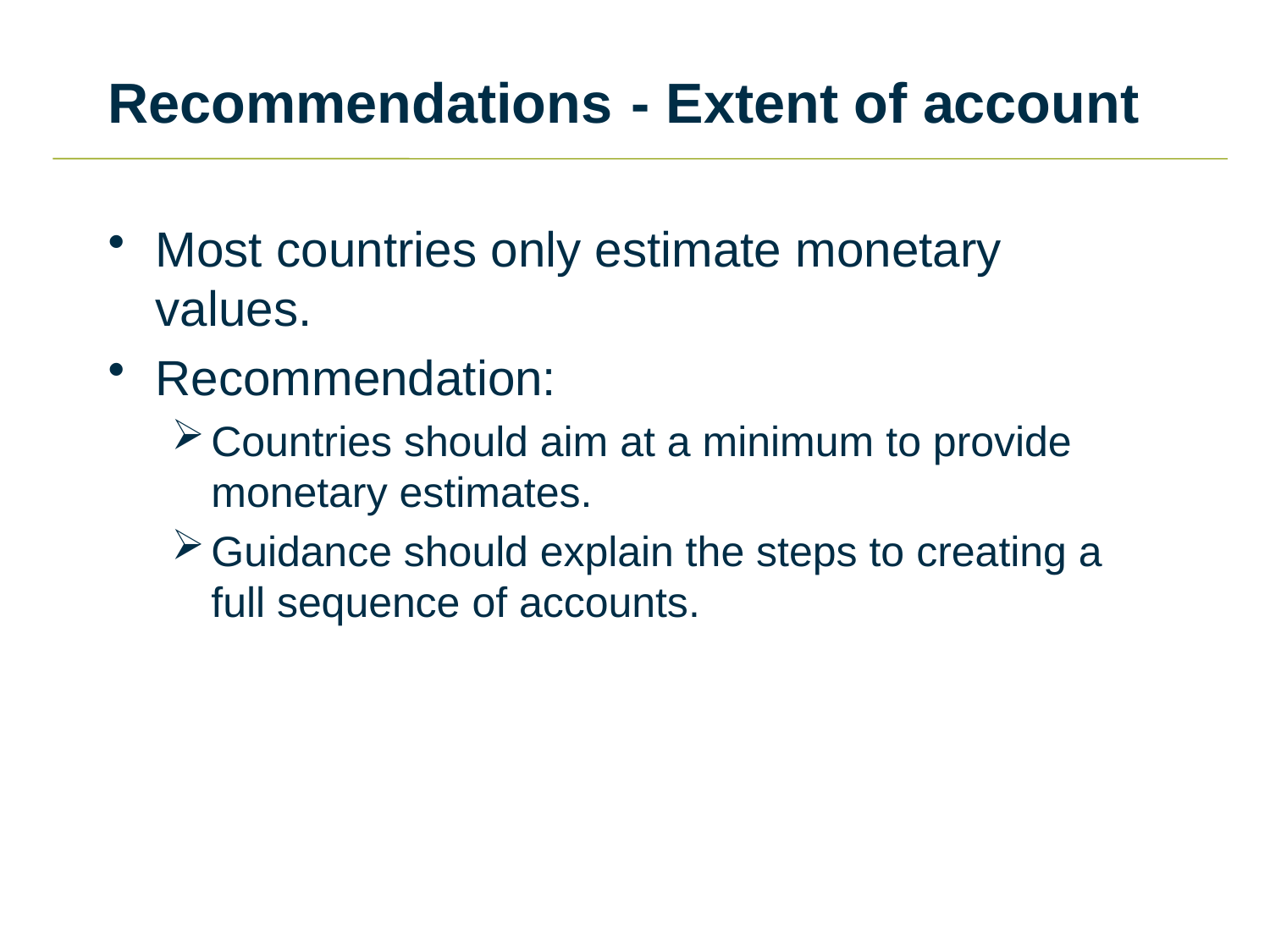

# Recommendations	 - Extent of account
Most countries only estimate monetary values.
Recommendation:
Countries should aim at a minimum to provide monetary estimates.
Guidance should explain the steps to creating a full sequence of accounts.